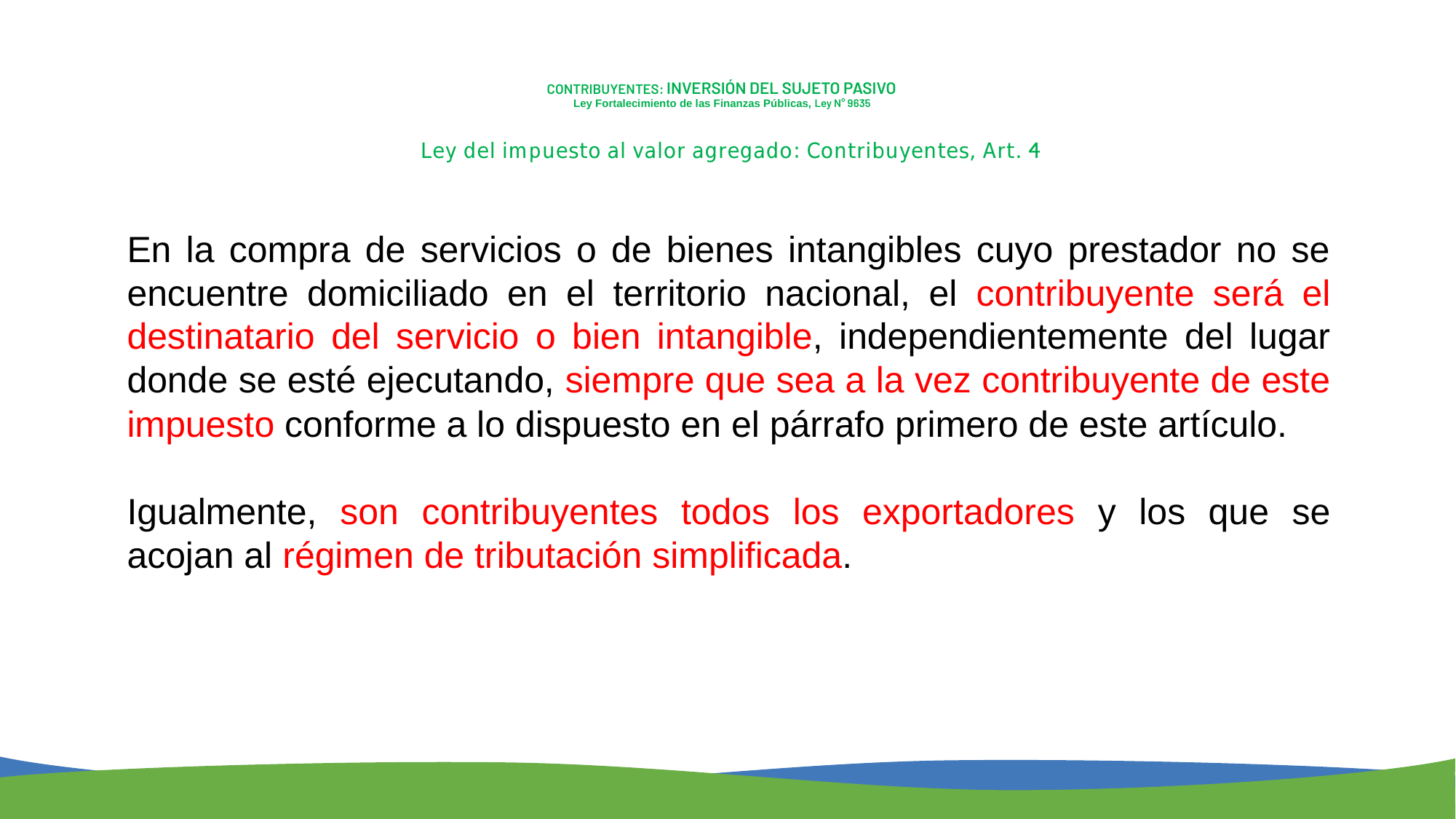

CONTRIBUYENTES: INVERSIÓN DEL SUJETO PASIVO
Ley Fortalecimiento de las Finanzas Públicas, Ley N° 9635
Ley del impuesto al valor agregado: Contribuyentes, Art. 4

En la compra de servicios o de bienes intangibles cuyo prestador no se encuentre domiciliado en el territorio nacional, el contribuyente será el destinatario del servicio o bien intangible, independientemente del lugar donde se esté ejecutando, siempre que sea a la vez contribuyente de este impuesto conforme a lo dispuesto en el párrafo primero de este artículo.

Igualmente, son contribuyentes todos los exportadores y los que se acojan al régimen de tributación simplificada.